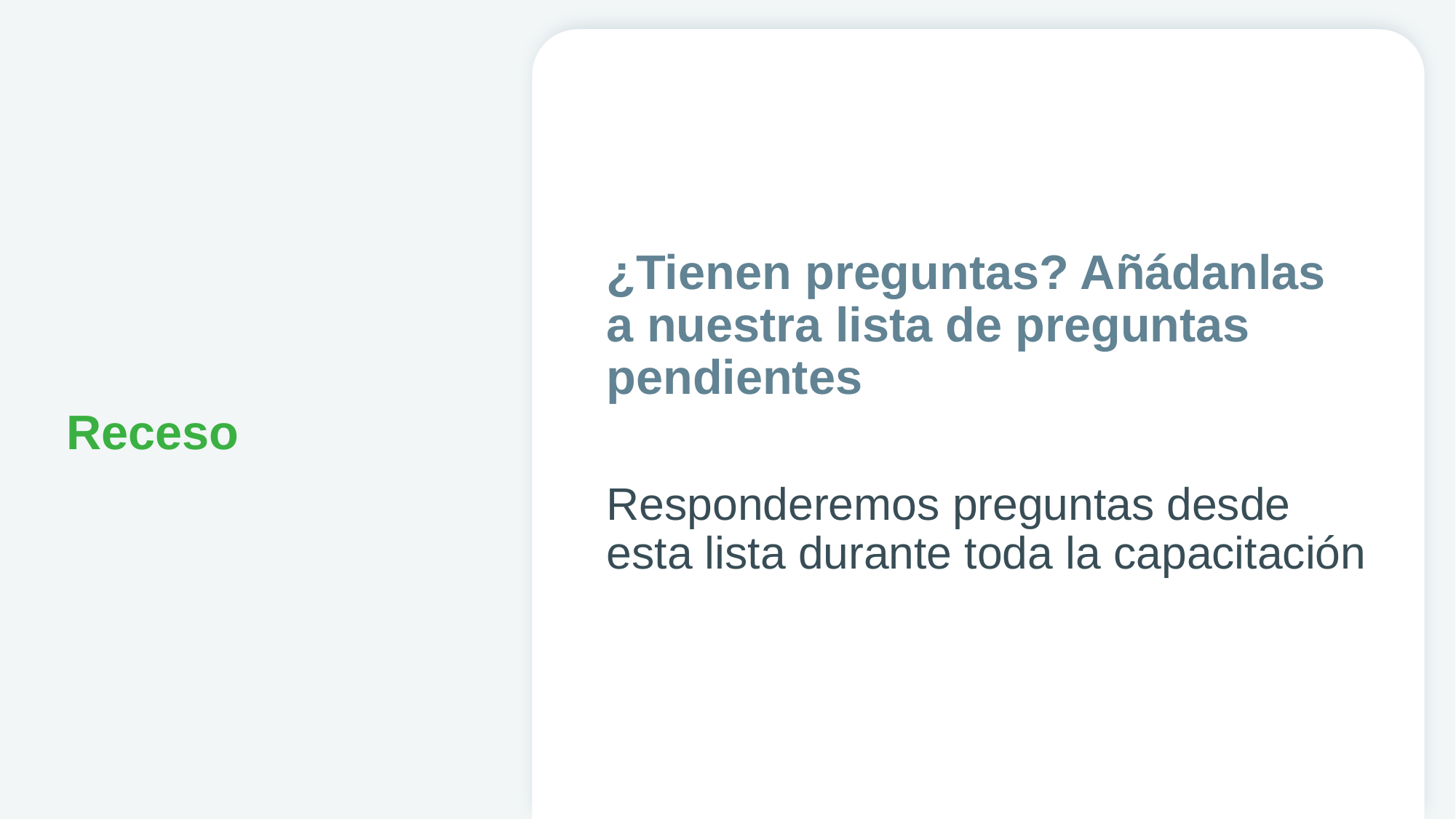

¿Tienen preguntas? Añádanlas
a nuestra lista de preguntas pendientes

Responderemos preguntas desde esta lista durante toda la capacitación

# Receso